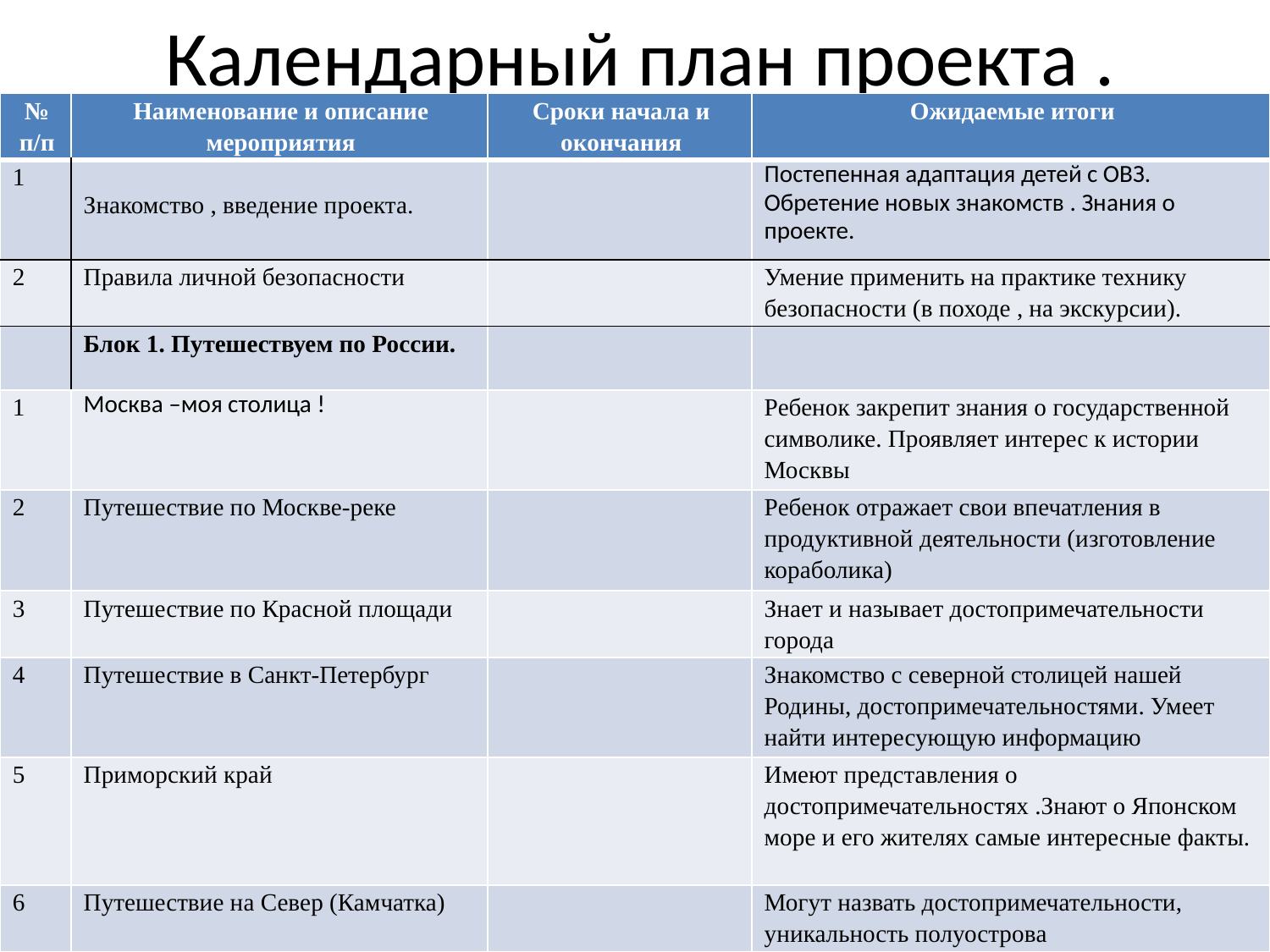

# Календарный план проекта .
| № п/п | Наименование и описание мероприятия | Сроки начала и окончания | Ожидаемые итоги |
| --- | --- | --- | --- |
| 1 | Знакомство , введение проекта. |  | Постепенная адаптация детей с ОВЗ. Обретение новых знакомств . Знания о проекте. |
| 2 | Правила личной безопасности |  | Умение применить на практике технику безопасности (в походе , на экскурсии). |
|  | Блок 1. Путешествуем по России. |  |  |
| 1 | Москва –моя столица ! |  | Ребенок закрепит знания о государственной символике. Проявляет интерес к истории Москвы |
| 2 | Путешествие по Москве-реке |  | Ребенок отражает свои впечатления в продуктивной деятельности (изготовление кораболика) |
| 3 | Путешествие по Красной площади |  | Знает и называет достопримечательности города |
| 4 | Путешествие в Санкт-Петербург |  | Знакомство с северной столицей нашей Родины, достопримечательностями. Умеет найти интересующую информацию |
| 5 | Приморский край |  | Имеют представления о достопримечательностях .Знают о Японском море и его жителях самые интересные факты. |
| 6 | Путешествие на Север (Камчатка) |  | Могут назвать достопримечательности, уникальность полуострова |